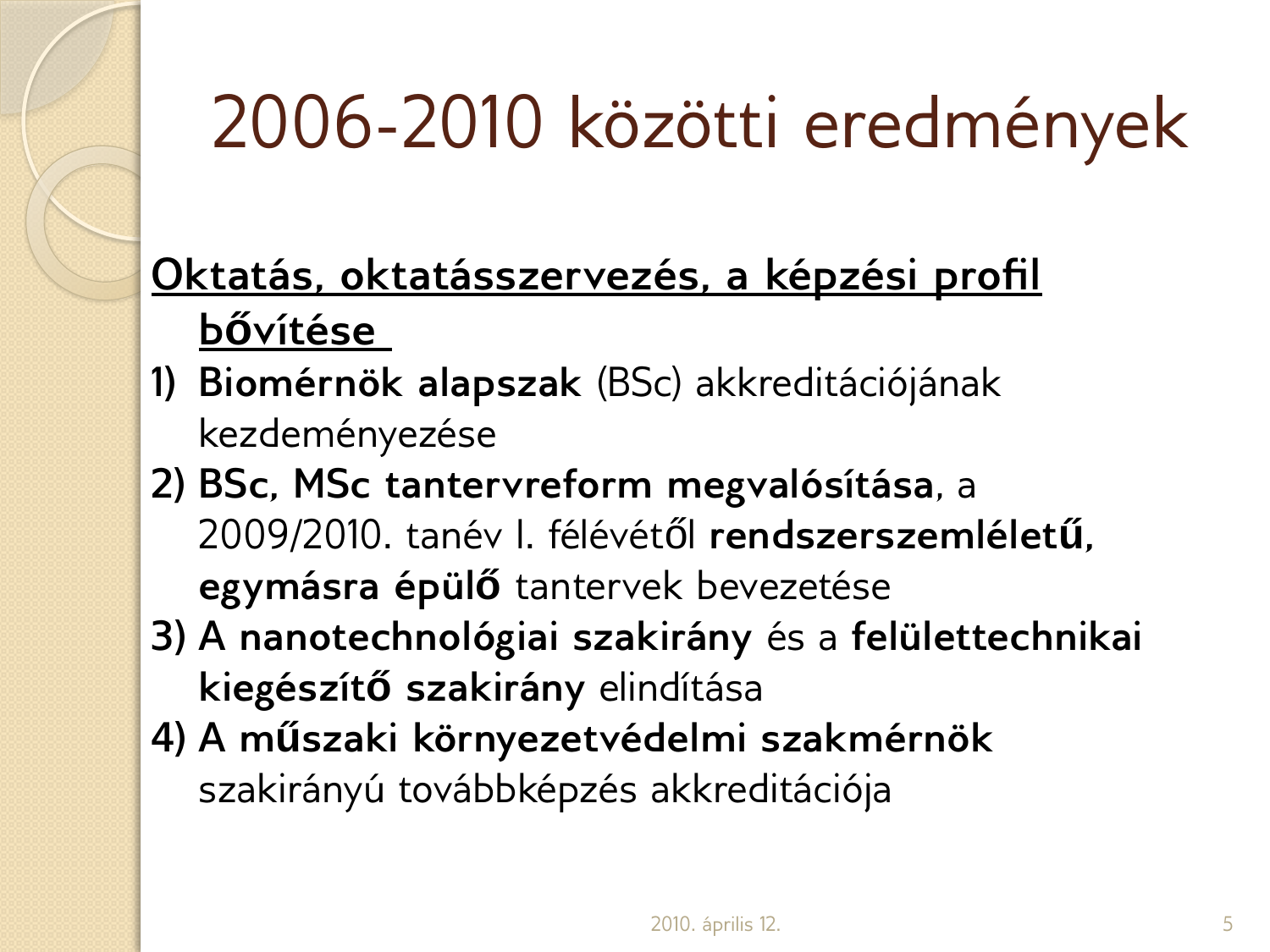

# 2006-2010 közötti eredmények
Oktatás, oktatásszervezés, a képzési profil bővítése
Biomérnök alapszak (BSc) akkreditációjának kezdeményezése
BSc, MSc tantervreform megvalósítása, a 2009/2010. tanév I. félévétől rendszerszemléletű, egymásra épülő tantervek bevezetése
A nanotechnológiai szakirány és a felülettechnikai kiegészítő szakirány elindítása
A műszaki környezetvédelmi szakmérnök szakirányú továbbképzés akkreditációja

2010. április 12.
5